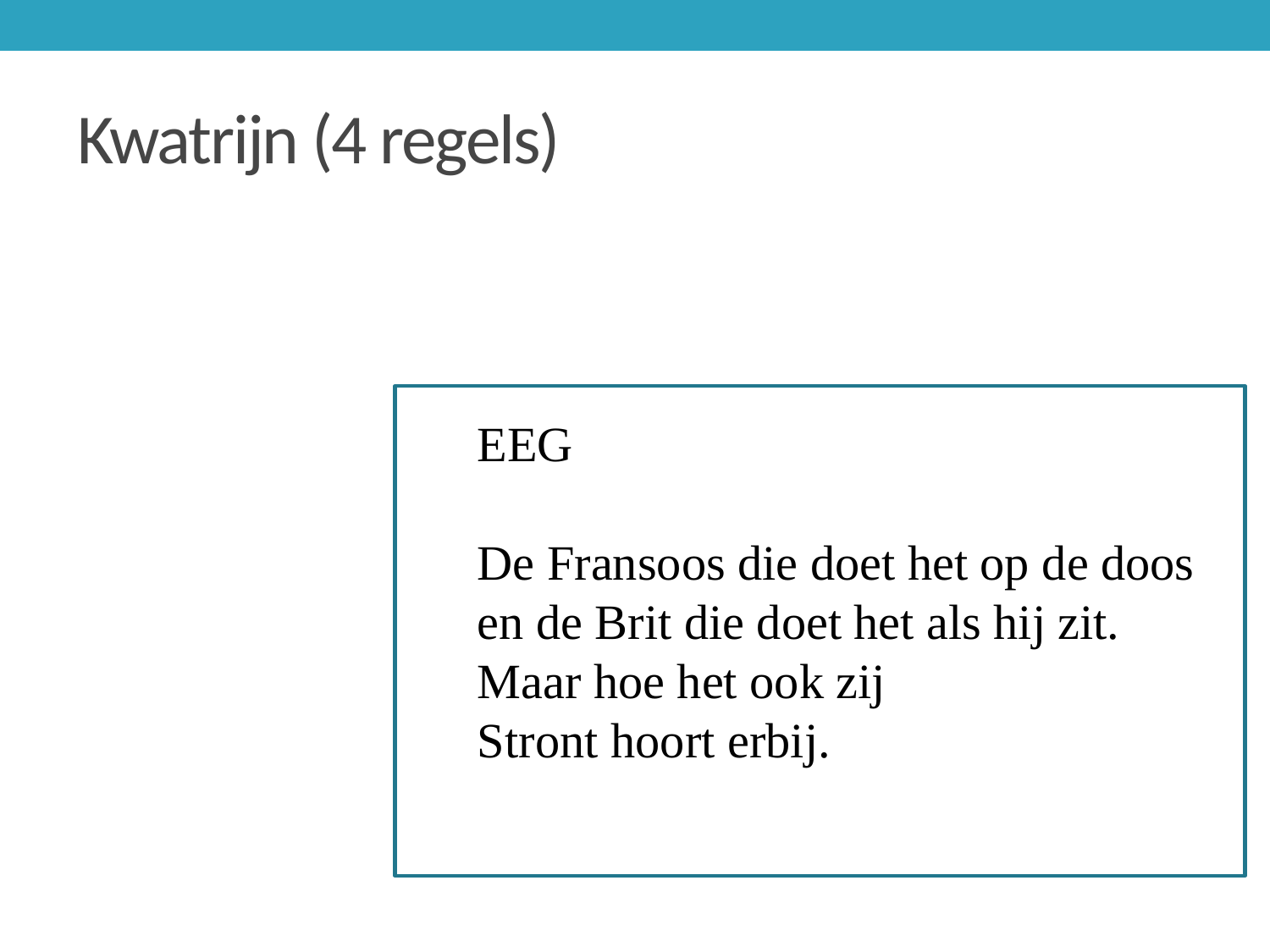

# Kwatrijn (4 regels)

EEG

De Fransoos die doet het op de doos
en de Brit die doet het als hij zit.
Maar hoe het ook zij
Stront hoort erbij.